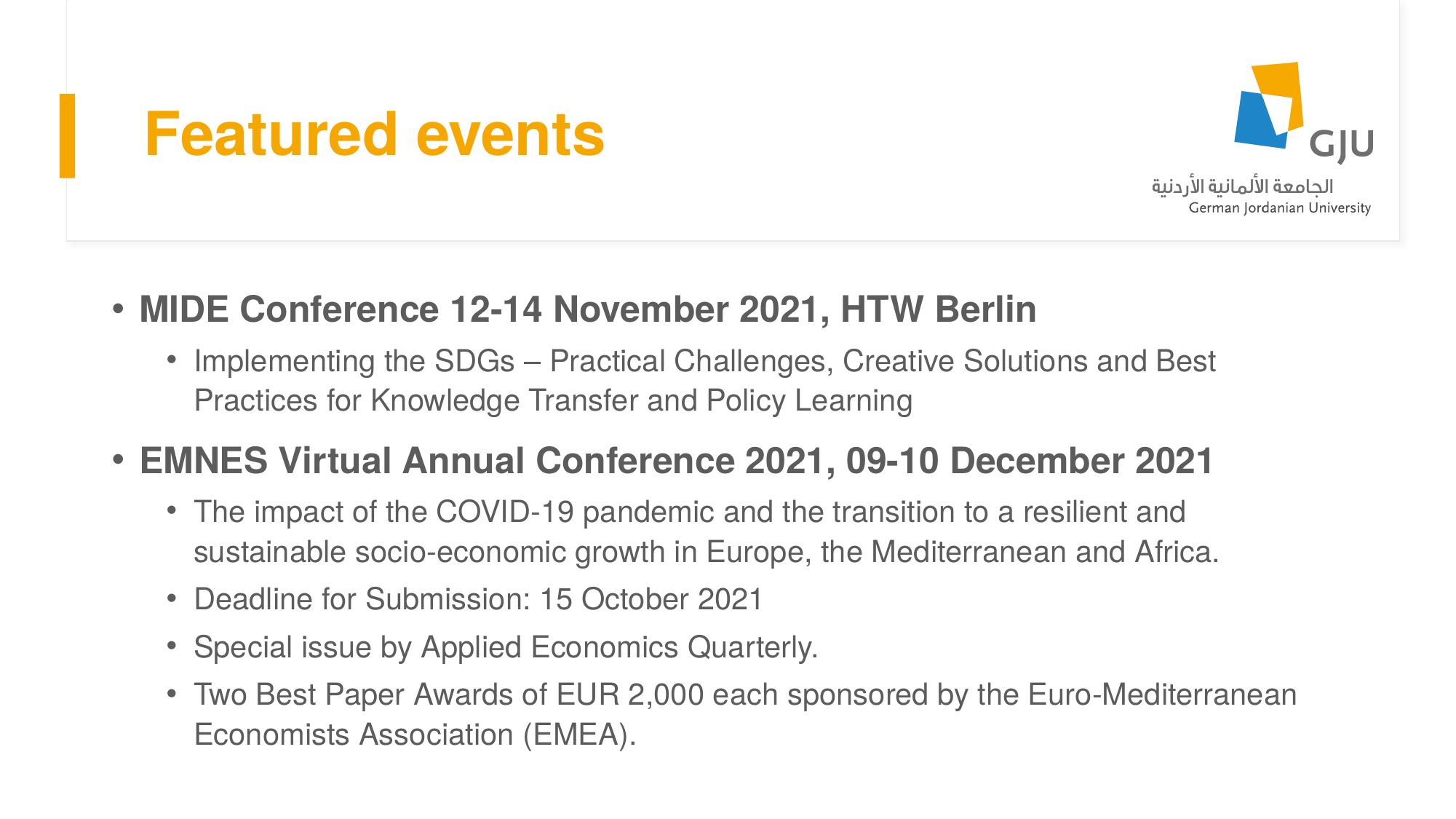

# Featured events
MIDE Conference 12-14 November 2021, HTW Berlin
Implementing the SDGs – Practical Challenges, Creative Solutions and Best Practices for Knowledge Transfer and Policy Learning
EMNES Virtual Annual Conference 2021, 09-10 December 2021
The impact of the COVID-19 pandemic and the transition to a resilient and sustainable socio-economic growth in Europe, the Mediterranean and Africa.
Deadline for Submission: 15 October 2021
Special issue by Applied Economics Quarterly.
Two Best Paper Awards of EUR 2,000 each sponsored by the Euro-Mediterranean Economists Association (EMEA).